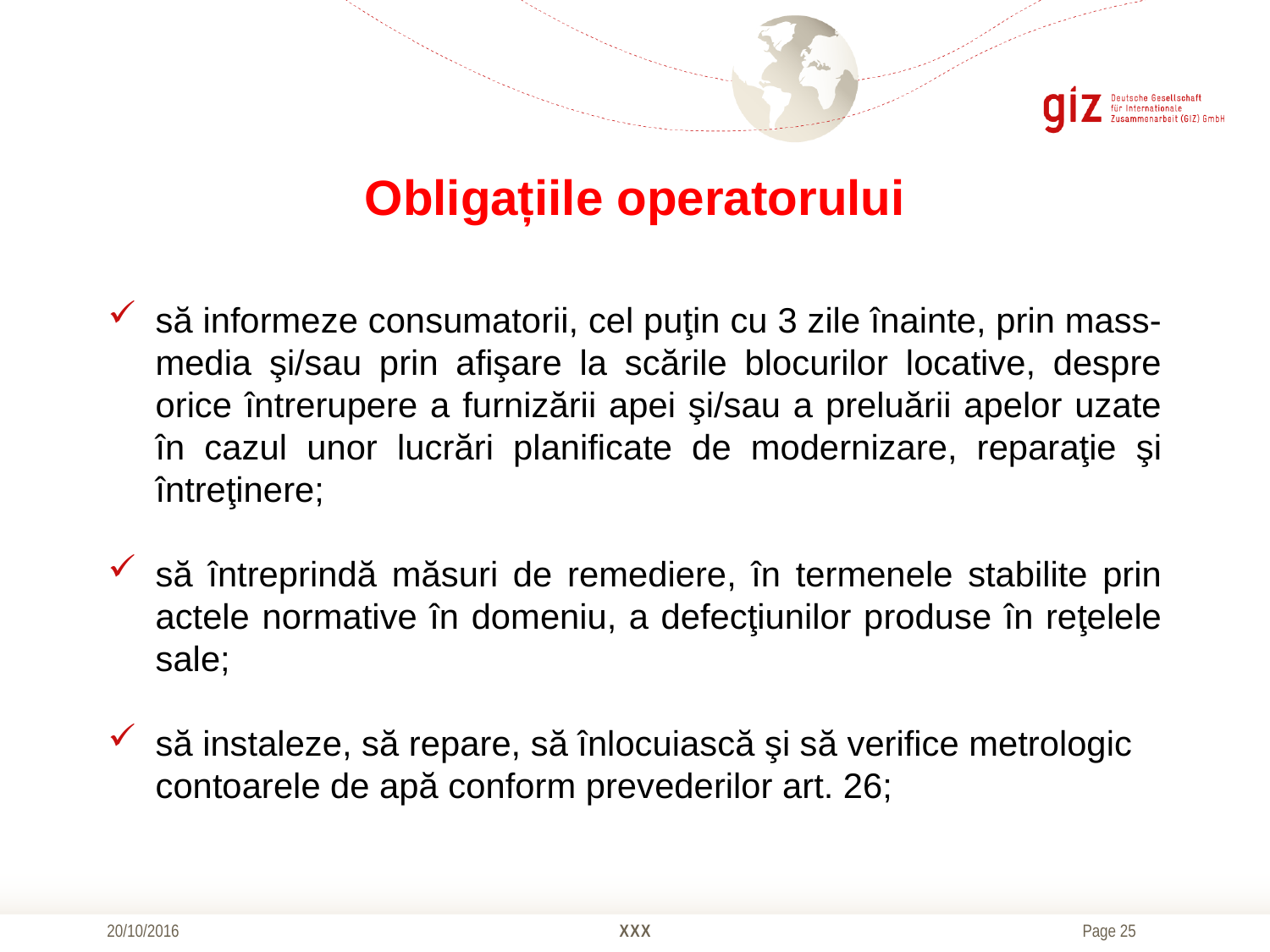

# Obligațiile operatorului
să informeze consumatorii, cel puţin cu 3 zile înainte, prin mass-media şi/sau prin afişare la scările blocurilor locative, despre orice întrerupere a furnizării apei şi/sau a preluării apelor uzate în cazul unor lucrări planificate de modernizare, reparaţie şi întreţinere;

să întreprindă măsuri de remediere, în termenele stabilite prin actele normative în domeniu, a defecţiunilor produse în reţelele sale;

să instaleze, să repare, să înlocuiască şi să verifice metrologic contoarele de apă conform prevederilor art. 26;

20/10/2016
XXX